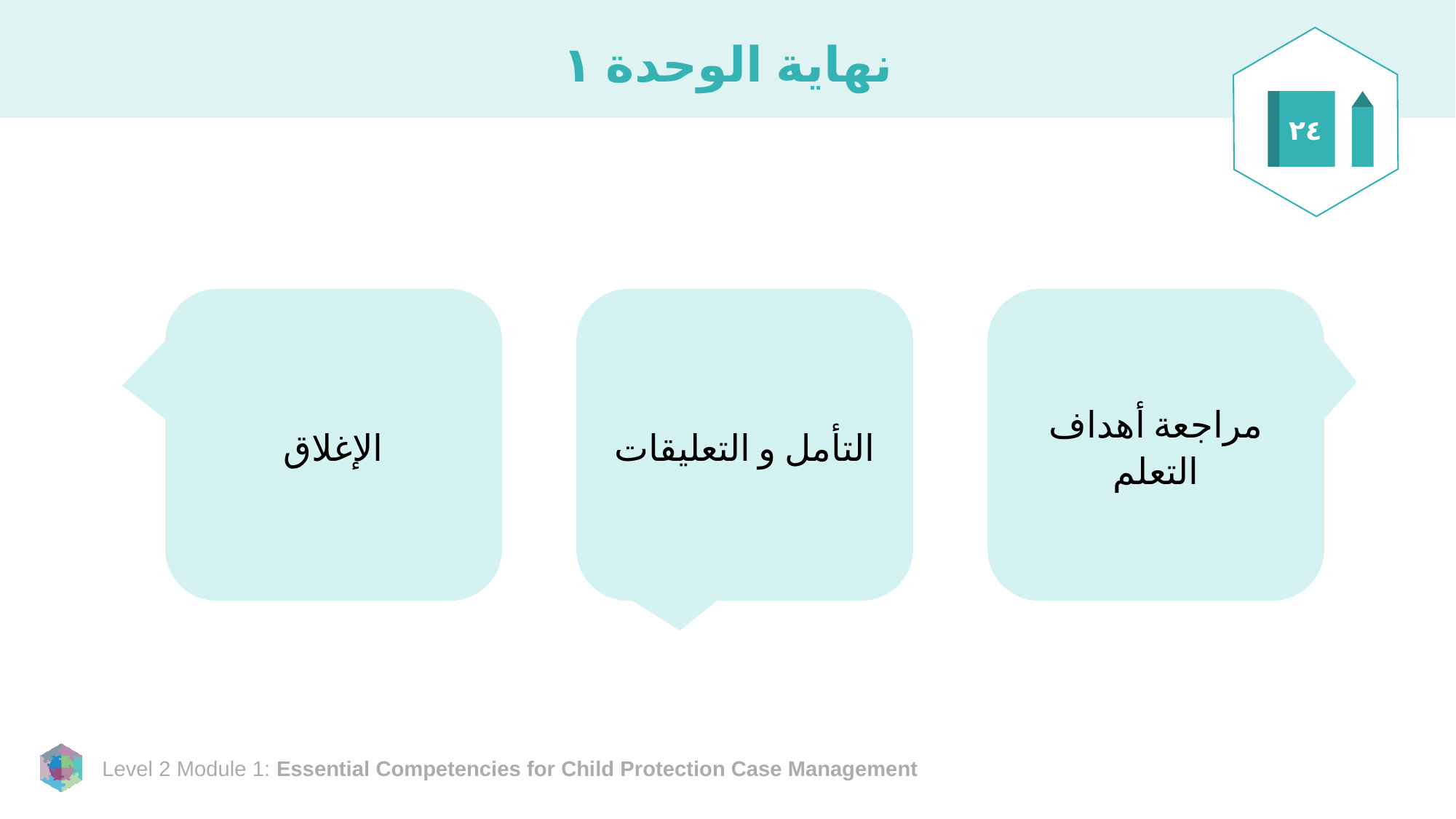

# نهاية الوحدة ١

٢٤

الإغلاق
التأمل و التعليقات
مراجعة أهداف التعلم